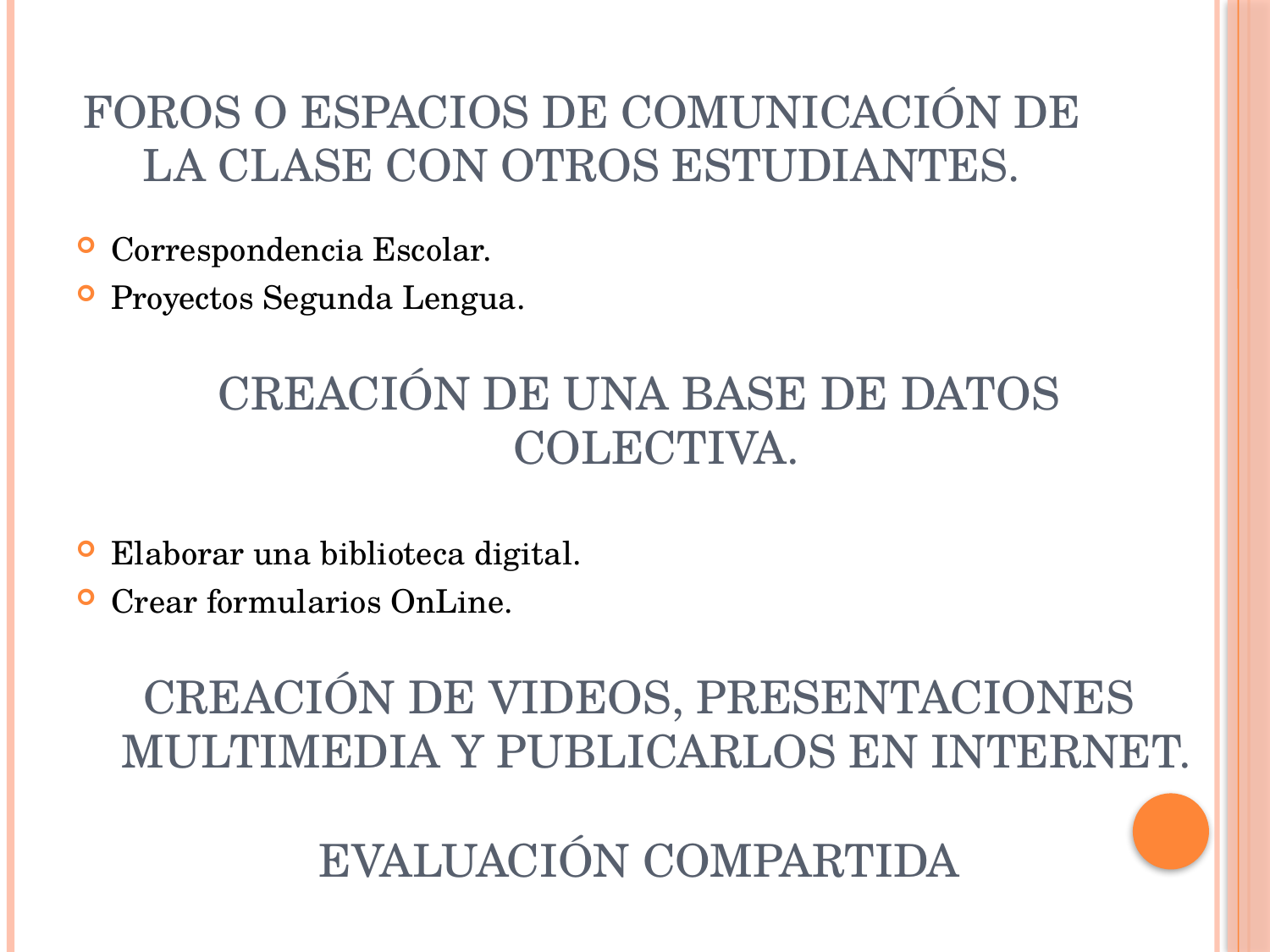

# Foros o Espacios de Comunicación de la Clase con Otros Estudiantes.
Correspondencia Escolar.
Proyectos Segunda Lengua.

Creación de una base de datos colectiva.

Elaborar una biblioteca digital.
Crear formularios OnLine.

Creación de Videos, presentaciones multimedia y publicarlos en Internet.

Evaluación Compartida